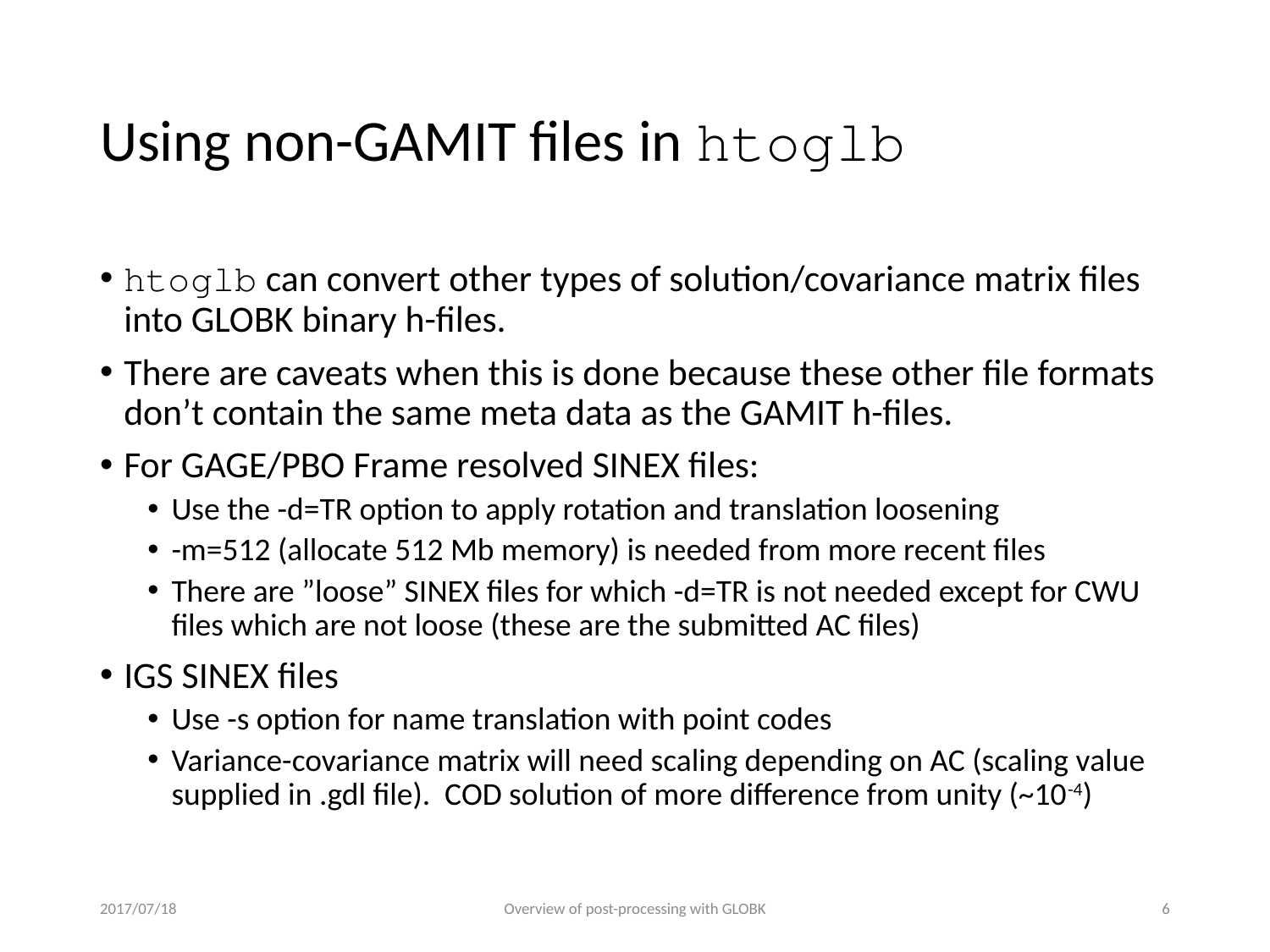

# Using non-GAMIT files in htoglb
htoglb can convert other types of solution/covariance matrix files into GLOBK binary h-files.
There are caveats when this is done because these other file formats don’t contain the same meta data as the GAMIT h-files.
For GAGE/PBO Frame resolved SINEX files:
Use the -d=TR option to apply rotation and translation loosening
-m=512 (allocate 512 Mb memory) is needed from more recent files
There are ”loose” SINEX files for which -d=TR is not needed except for CWU files which are not loose (these are the submitted AC files)
IGS SINEX files
Use -s option for name translation with point codes
Variance-covariance matrix will need scaling depending on AC (scaling value supplied in .gdl file).  COD solution of more difference from unity (~10-4)
2017/07/18
Overview of post-processing with GLOBK
6